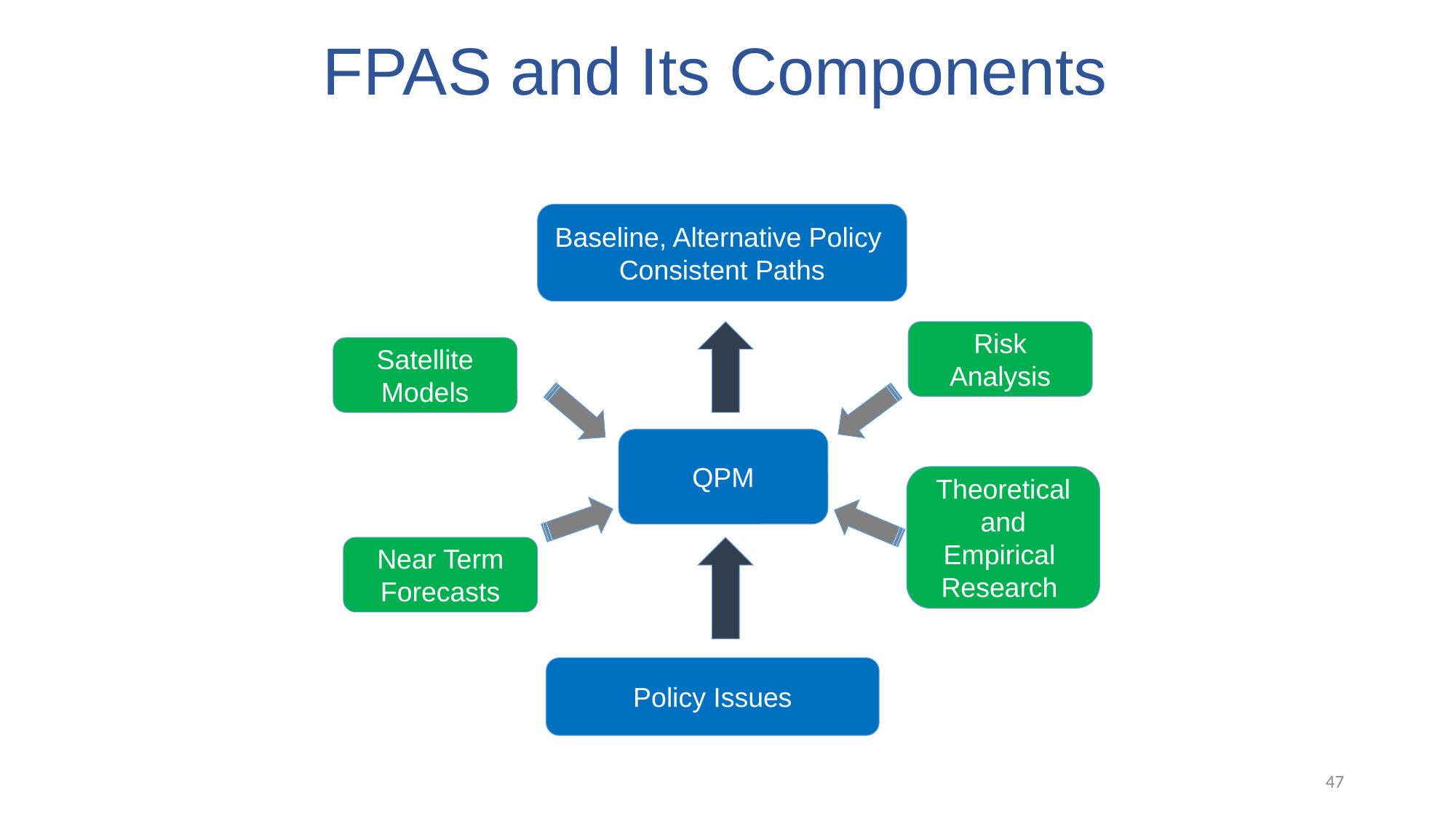

# FPAS and Its Components
Baseline, Alternative Policy  Consistent Paths
Risk Analysis
Satellite Models

QPM
Theoretical and Empirical  Research

Near Term Forecasts

Policy Issues
47